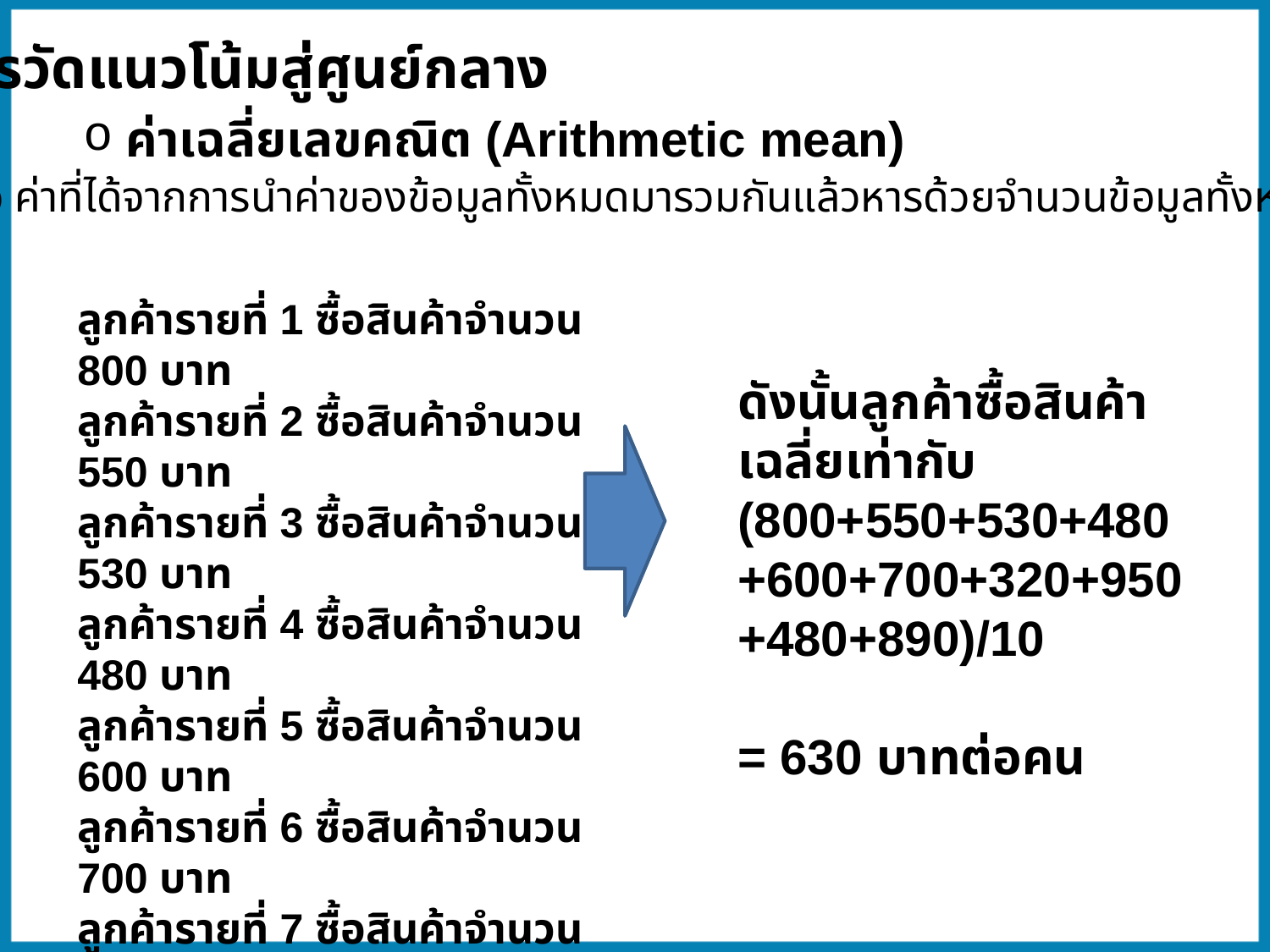

การวัดแนวโน้มสู่ศูนย์กลาง
 ค่าเฉลี่ยเลขคณิต (Arithmetic mean)
คือ ค่าที่ได้จากการนำค่าของข้อมูลทั้งหมดมารวมกันแล้วหารด้วยจำนวนข้อมูลทั้งหมด
ลูกค้ารายที่ 1 ซื้อสินค้าจำนวน 800 บาท
ลูกค้ารายที่ 2 ซื้อสินค้าจำนวน 550 บาท
ลูกค้ารายที่ 3 ซื้อสินค้าจำนวน 530 บาท
ลูกค้ารายที่ 4 ซื้อสินค้าจำนวน 480 บาท
ลูกค้ารายที่ 5 ซื้อสินค้าจำนวน 600 บาท
ลูกค้ารายที่ 6 ซื้อสินค้าจำนวน 700 บาท
ลูกค้ารายที่ 7 ซื้อสินค้าจำนวน 320 บาท
ลูกค้ารายที่ 8 ซื้อสินค้าจำนวน 950 บาท
ลูกค้ารายที่ 9 ซื้อสินค้าจำนวน 480 บาท
ลูกค้ารายที่ 10 ซื้อสินค้าจำนวน 890 บาท
ดังนั้นลูกค้าซื้อสินค้าเฉลี่ยเท่ากับ (800+550+530+480+600+700+320+950+480+890)/10

= 630 บาทต่อคน